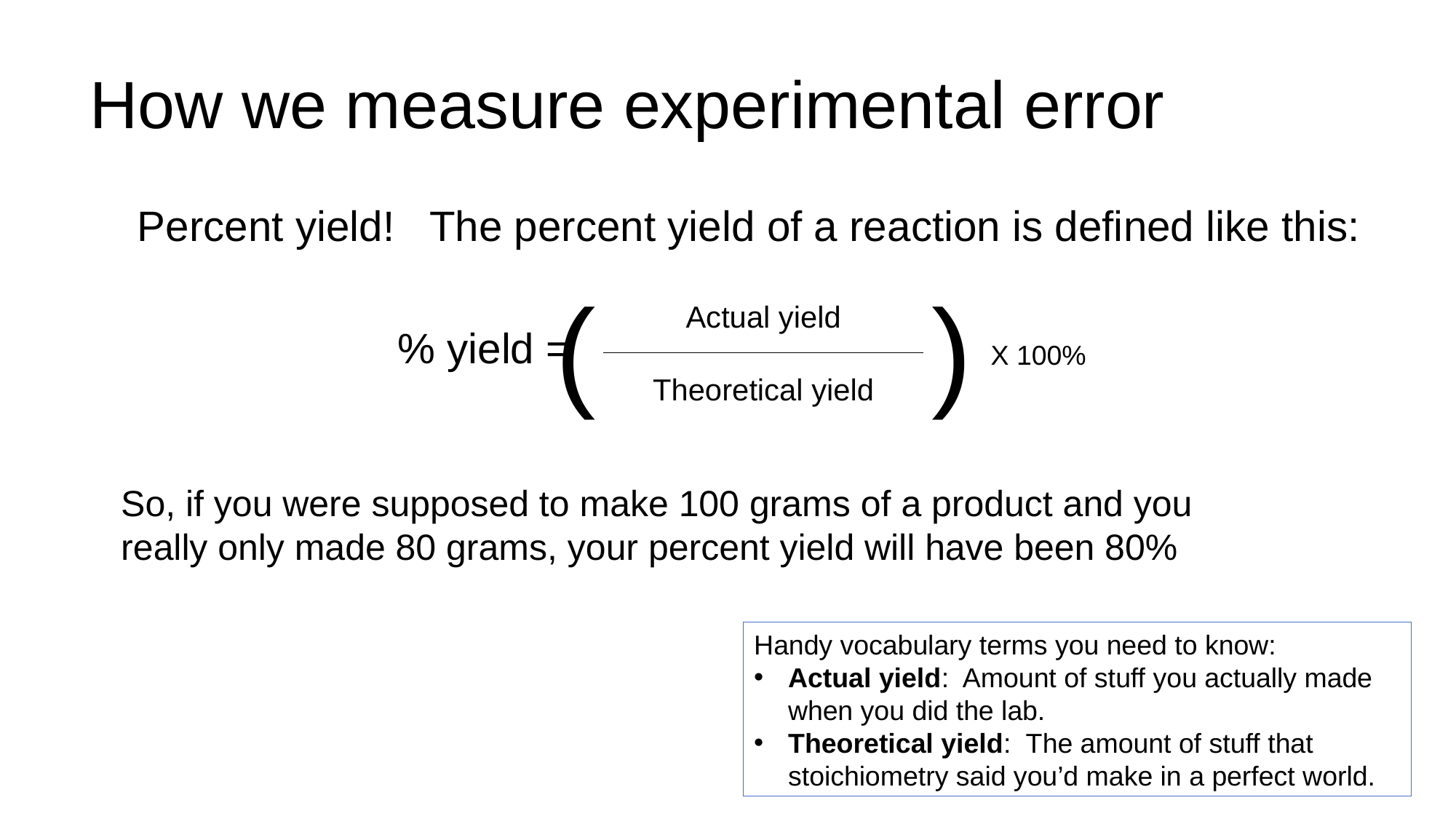

# How we measure experimental error
Percent yield!   The percent yield of a reaction is defined like this:

                      % yield =
(          )
Actual yield

Theoretical yield
X 100%
So, if you were supposed to make 100 grams of a product and you really only made 80 grams, your percent yield will have been 80%
Handy vocabulary terms you need to know:
Actual yield:  Amount of stuff you actually made when you did the lab.
Theoretical yield:  The amount of stuff that stoichiometry said you’d make in a perfect world.